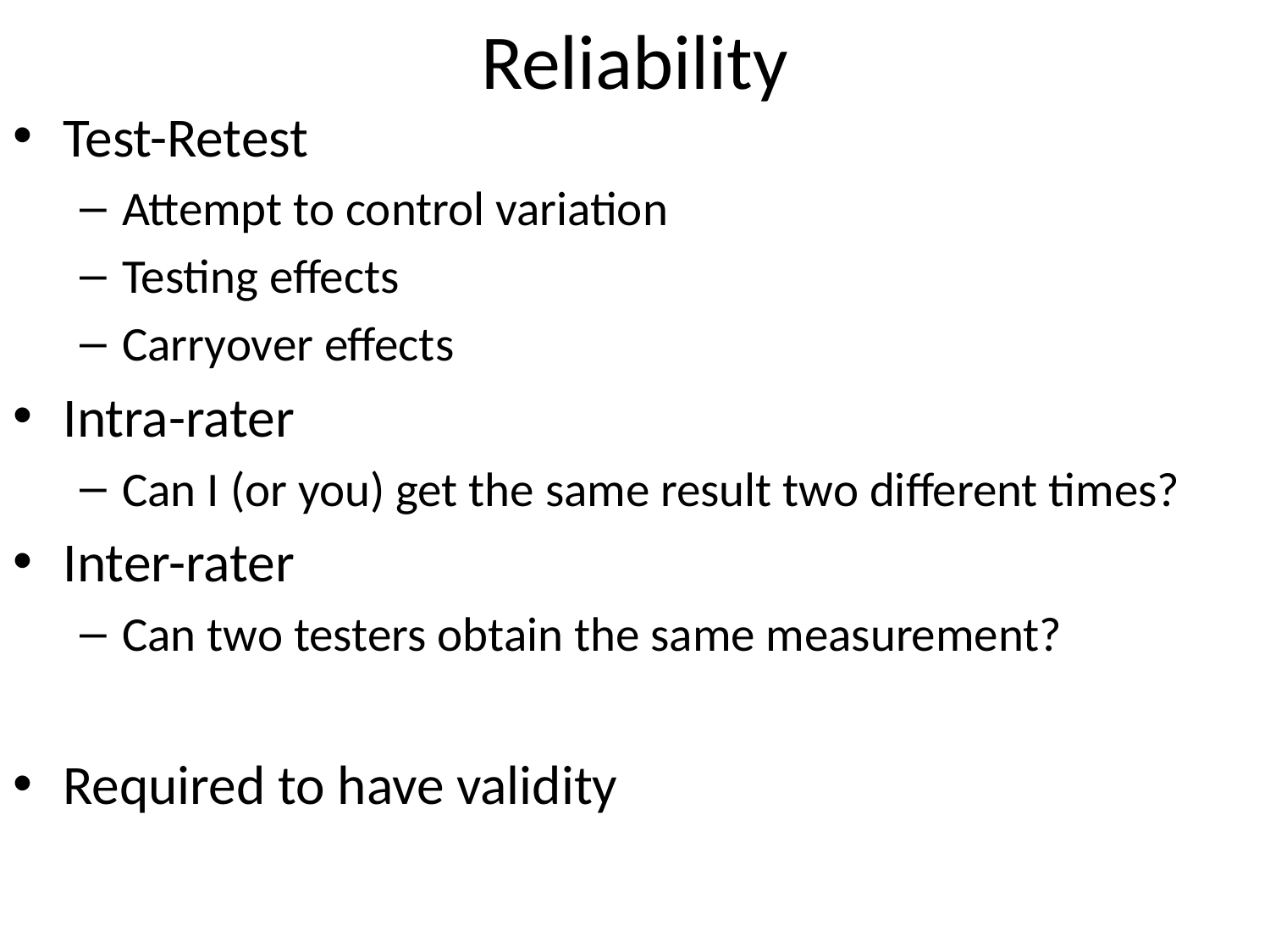

# Reliability
Test-Retest
Attempt to control variation
Testing effects
Carryover effects
Intra-rater
Can I (or you) get the same result two different times?
Inter-rater
Can two testers obtain the same measurement?

Required to have validity